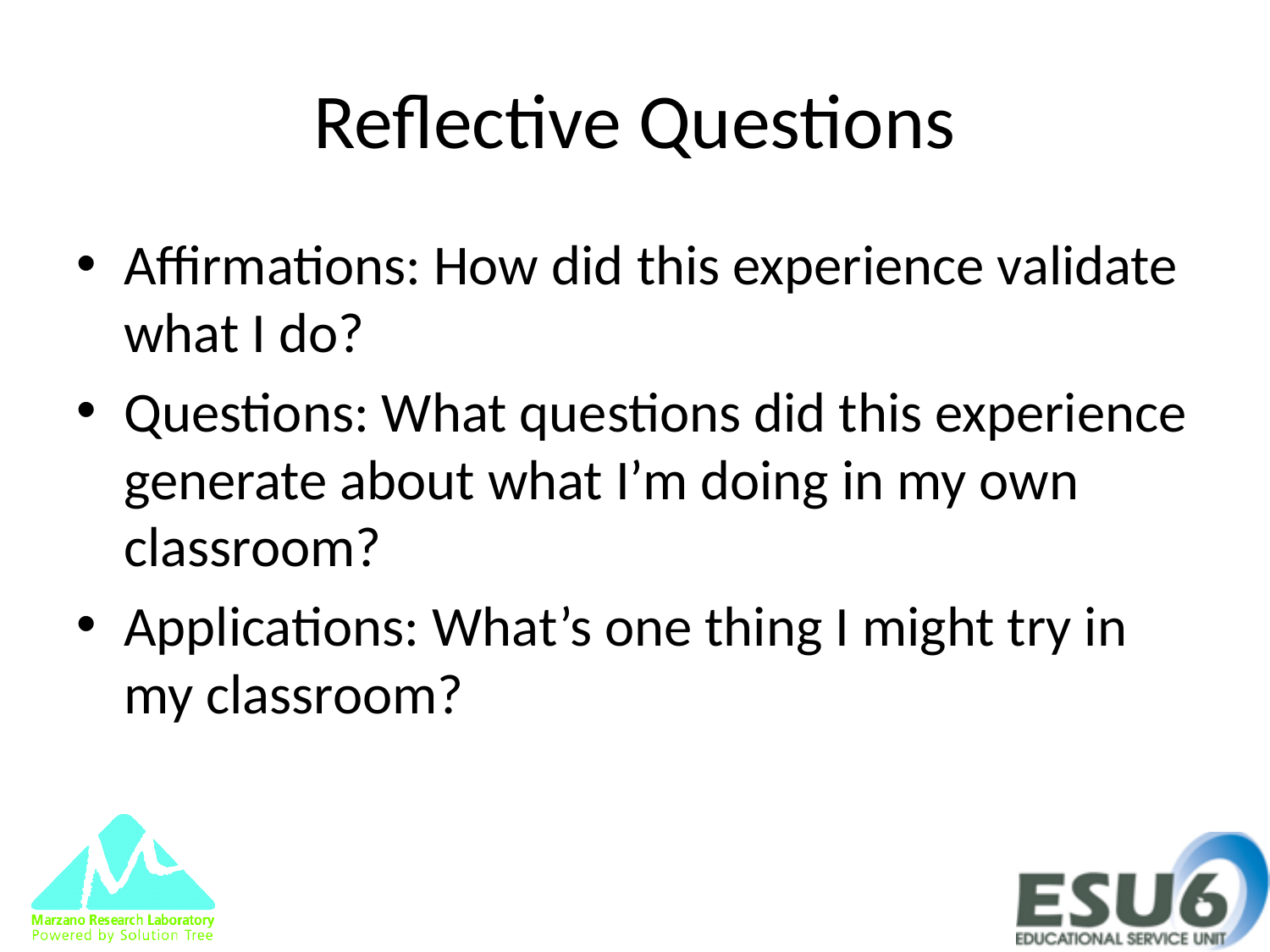

# Reflective Questions
Affirmations: How did this experience validate what I do?
Questions: What questions did this experience generate about what I’m doing in my own classroom?
Applications: What’s one thing I might try in my classroom?